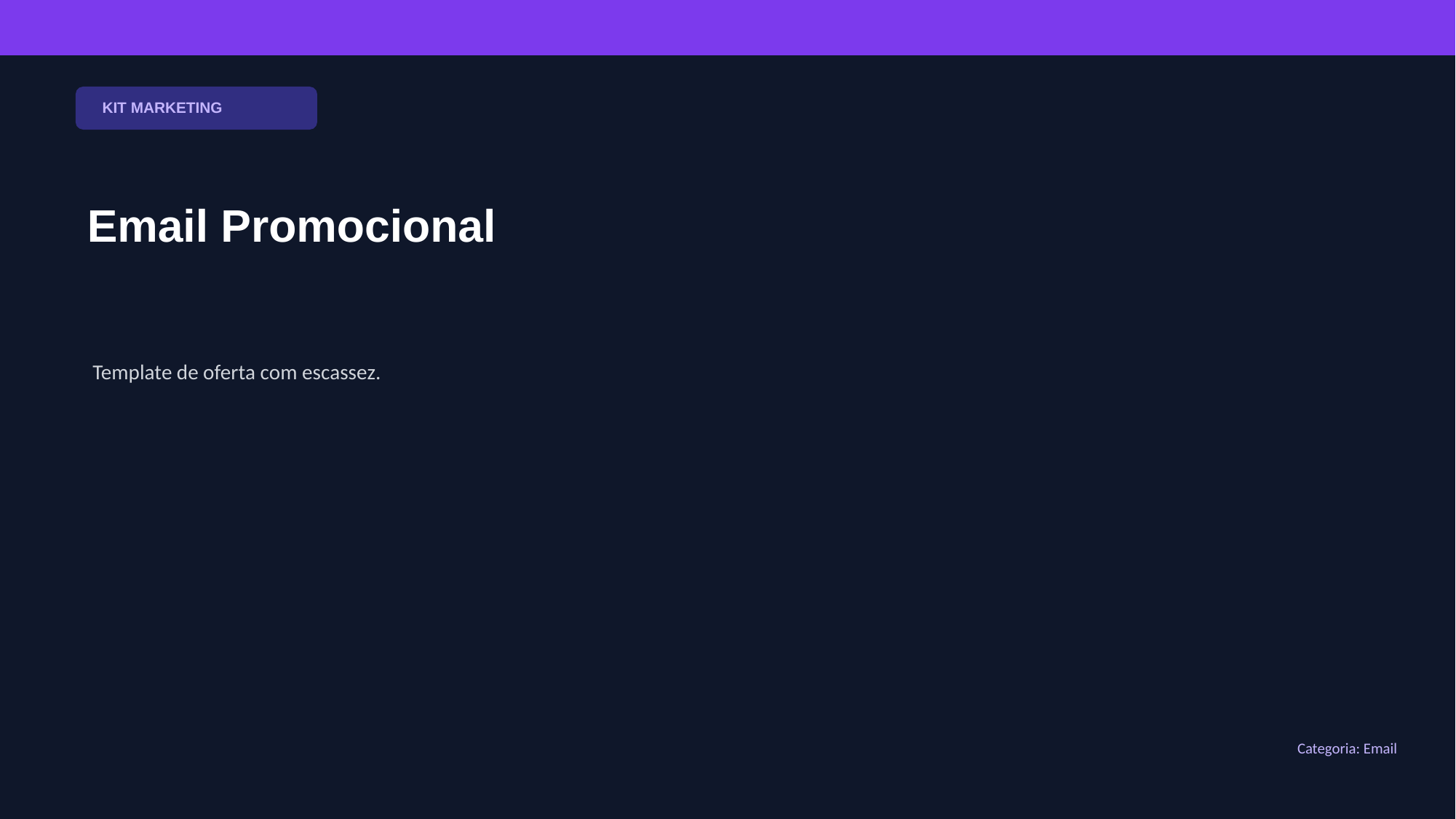

KIT MARKETING
Email Promocional
Template de oferta com escassez.
Categoria: Email